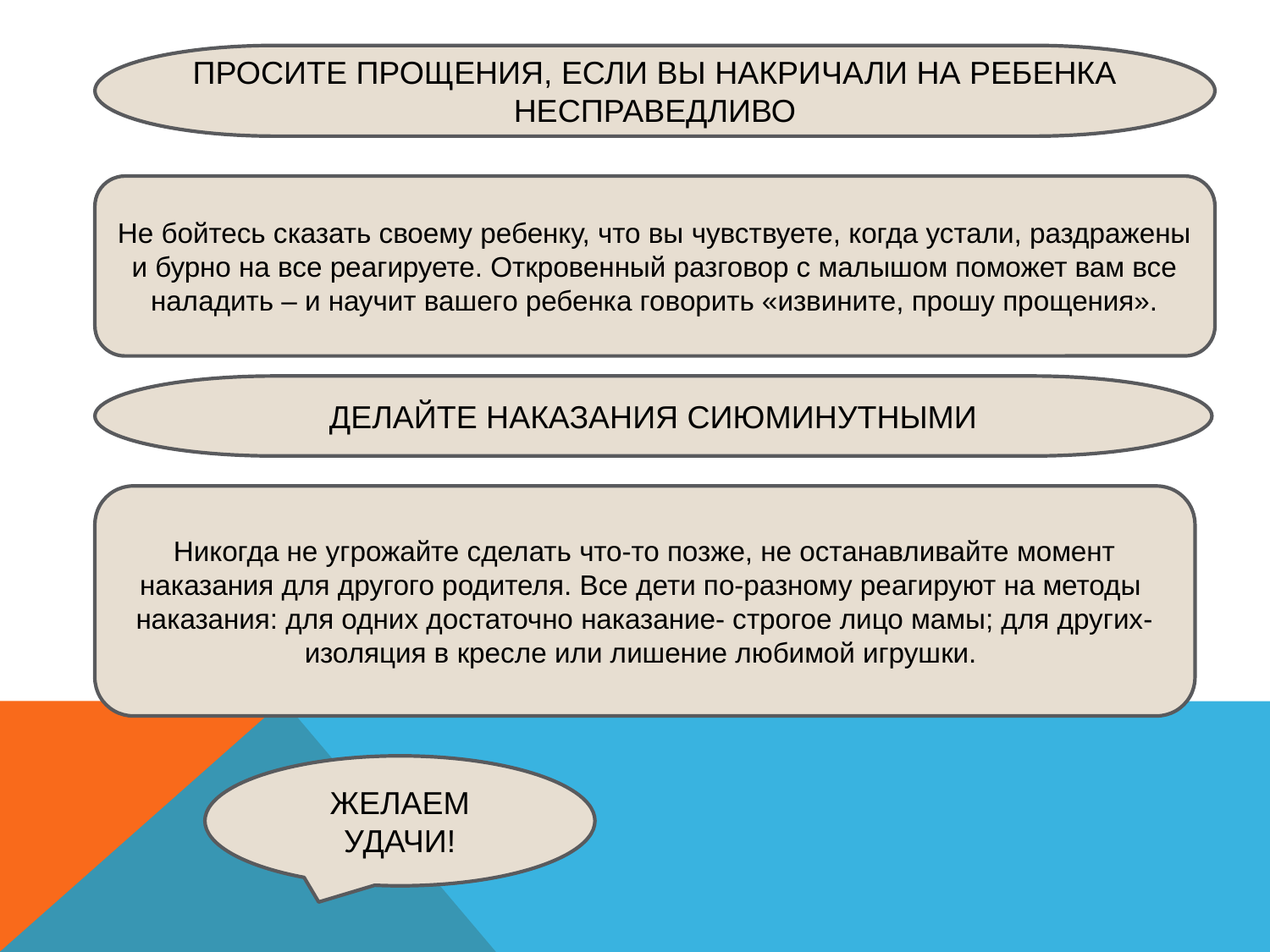

ПРОСИТЕ ПРОЩЕНИЯ, ЕСЛИ ВЫ НАКРИЧАЛИ НА РЕБЕНКА НЕСПРАВЕДЛИВО
Не бойтесь сказать своему ребенку, что вы чувствуете, когда устали, раздражены и бурно на все реагируете. Откровенный разговор с малышом поможет вам все наладить – и научит вашего ребенка говорить «извините, прошу прощения».
ДЕЛАЙТЕ НАКАЗАНИЯ СИЮМИНУТНЫМИ
Никогда не угрожайте сделать что-то позже, не останавливайте момент наказания для другого родителя. Все дети по-разному реагируют на методы  наказания: для одних достаточно наказание- строгое лицо мамы; для других- изоляция в кресле или лишение любимой игрушки.
ЖЕЛАЕМ УДАЧИ!